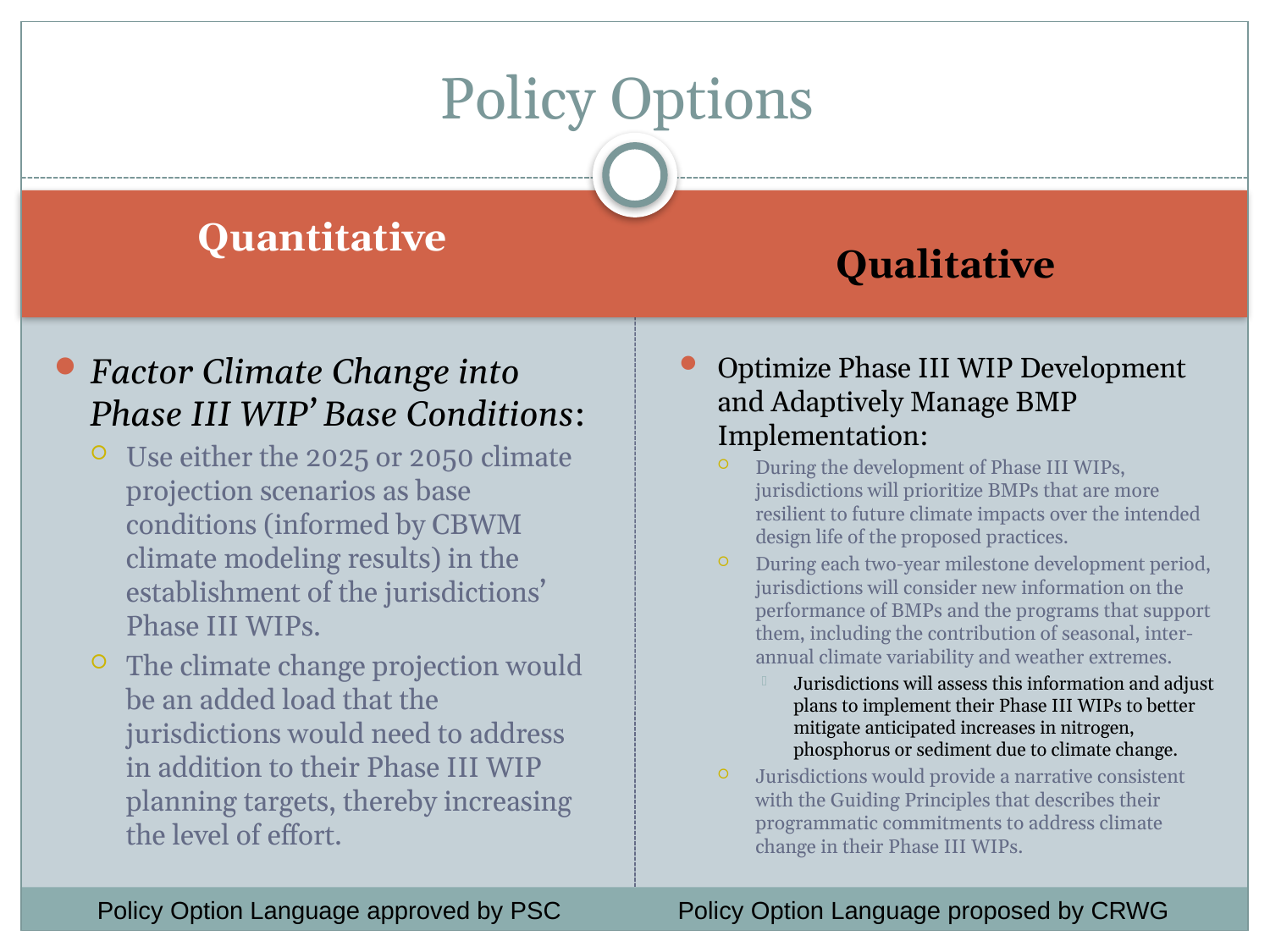

# Policy Options
Quantitative

Qualitative
Factor Climate Change into Phase III WIP’ Base Conditions:
Use either the 2025 or 2050 climate projection scenarios as base conditions (informed by CBWM climate modeling results) in the establishment of the jurisdictions’ Phase III WIPs.
The climate change projection would be an added load that the jurisdictions would need to address in addition to their Phase III WIP planning targets, thereby increasing the level of effort.

Optimize Phase III WIP Development and Adaptively Manage BMP Implementation:
During the development of Phase III WIPs, jurisdictions will prioritize BMPs that are more resilient to future climate impacts over the intended design life of the proposed practices.
During each two-year milestone development period, jurisdictions will consider new information on the performance of BMPs and the programs that support them, including the contribution of seasonal, inter-annual climate variability and weather extremes.
Jurisdictions will assess this information and adjust plans to implement their Phase III WIPs to better mitigate anticipated increases in nitrogen, phosphorus or sediment due to climate change.
Jurisdictions would provide a narrative consistent with the Guiding Principles that describes their programmatic commitments to address climate change in their Phase III WIPs.
Policy Option Language approved by PSC
Policy Option Language proposed by CRWG